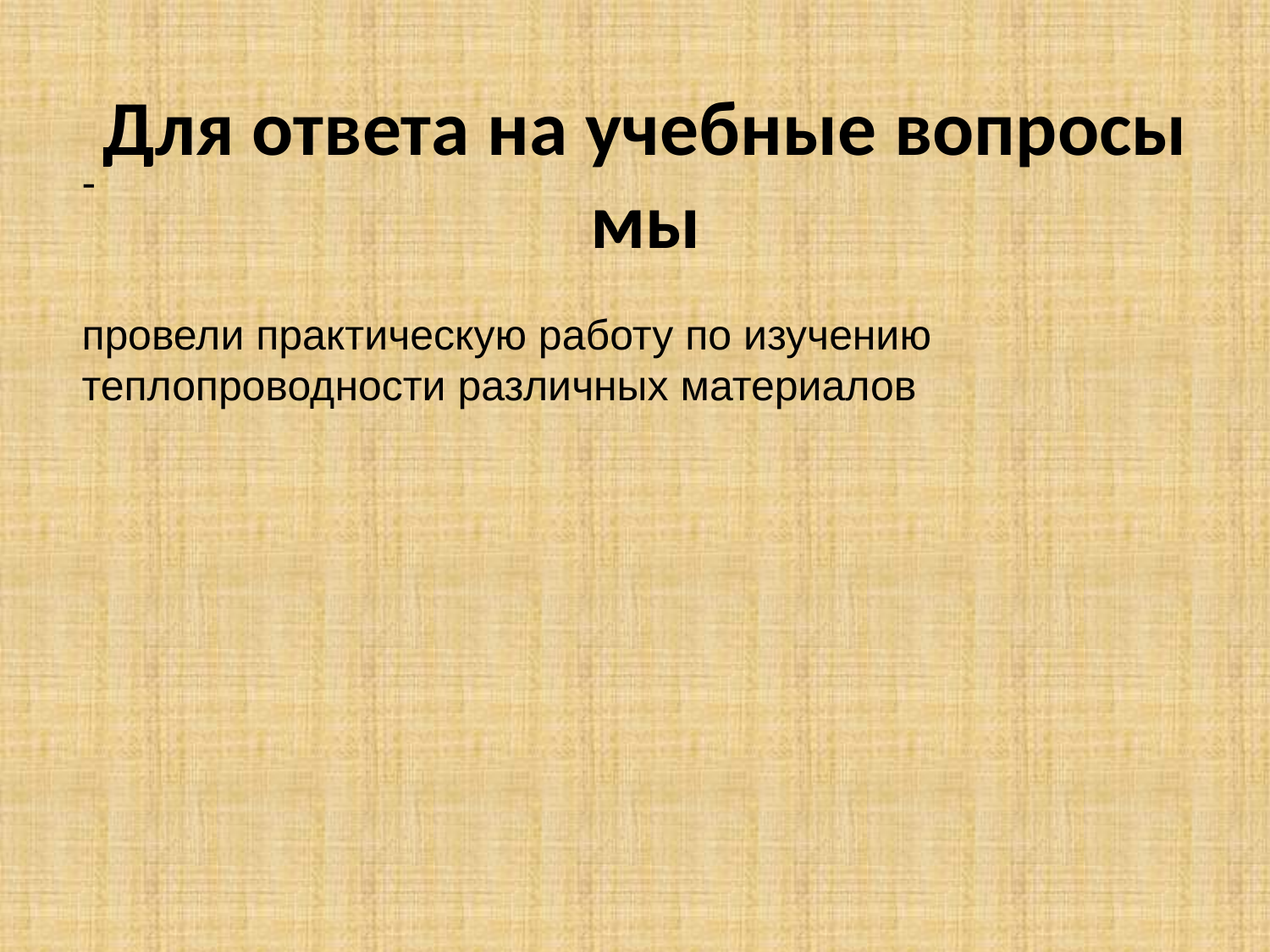

# Для ответа на учебные вопросы мы
-

провели практическую работу по изучению теплопроводности различных материалов